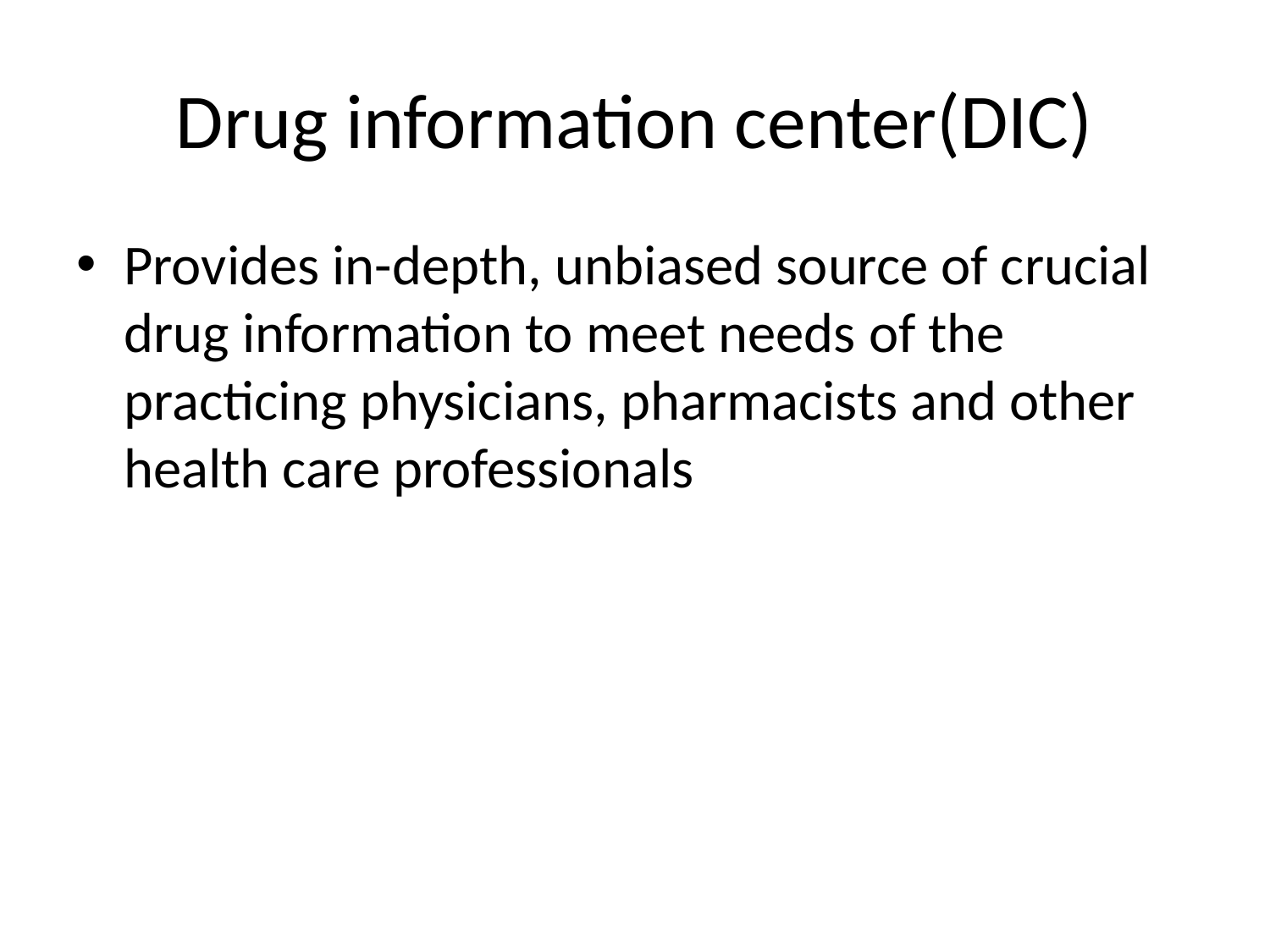

# Drug information center(DIC)
Provides in-depth, unbiased source of crucial drug information to meet needs of the practicing physicians, pharmacists and other health care professionals